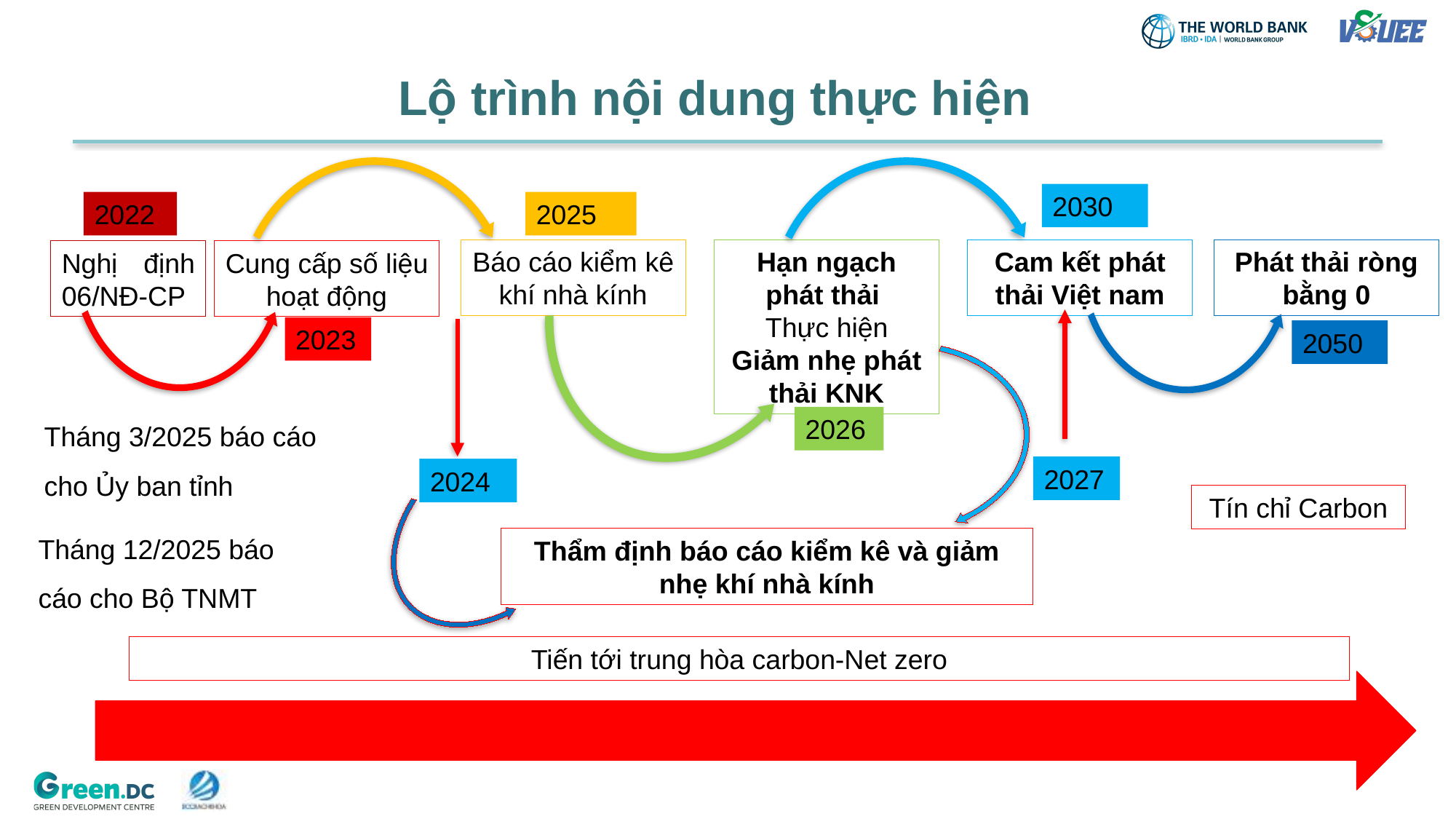

Lộ trình nội dung thực hiện

2030
2025
2022
Phát thải ròng bằng 0
Cam kết phát thải Việt nam
Hạn ngạch phát thải
Thực hiện
Giảm nhẹ phát thải KNK
Báo cáo kiểm kê khí nhà kính
Cung cấp số liệu hoạt động
Nghị định 06/NĐ-CP

2023
2050
Tháng 3/2025 báo cáo cho Ủy ban tỉnh

2026
2027
2024
Tín chỉ Carbon
Tháng 12/2025 báo cáo cho Bộ TNMT
Thẩm định báo cáo kiểm kê và giảm nhẹ khí nhà kính
Tiến tới trung hòa carbon-Net zero